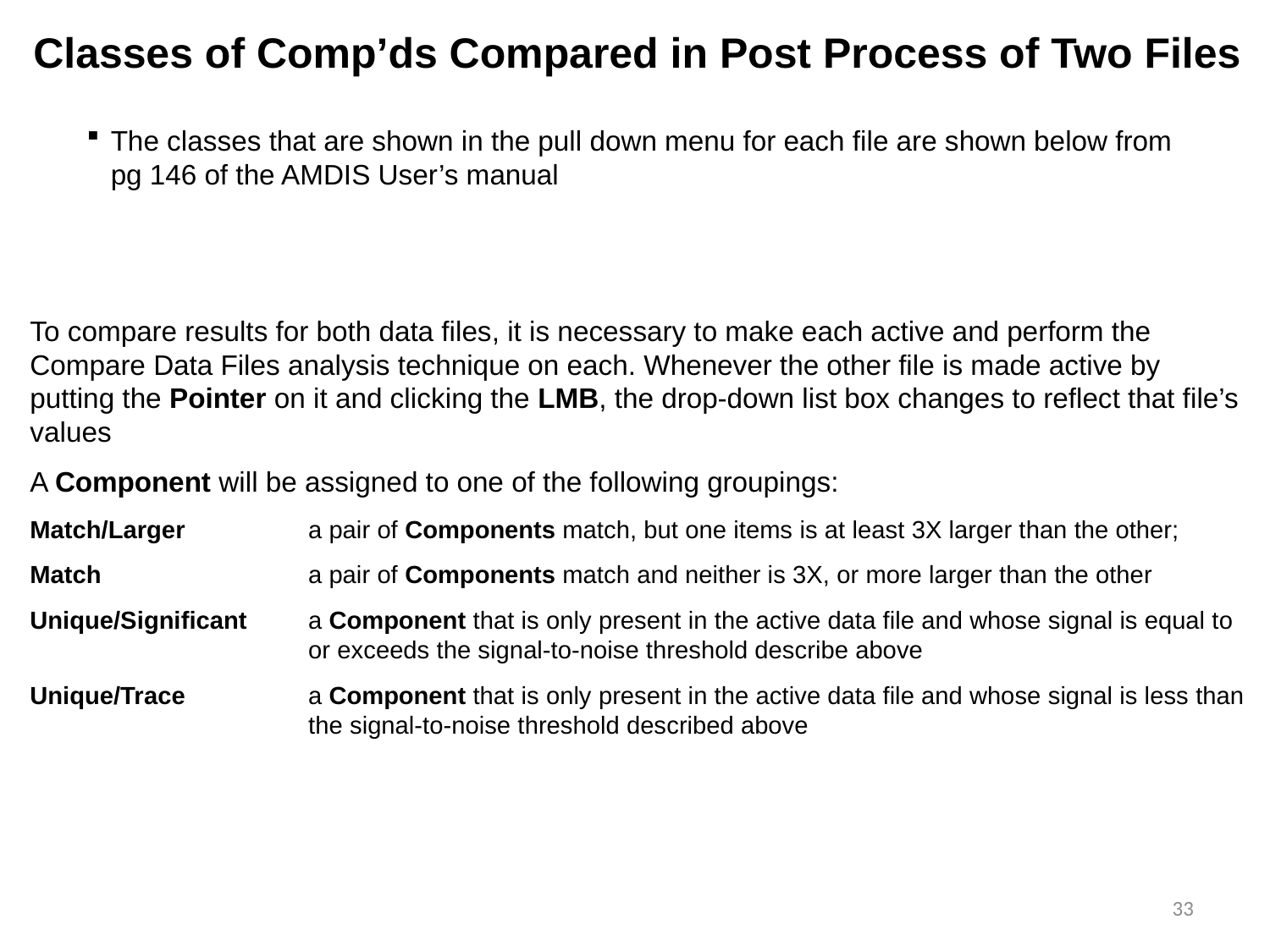

Classes of Comp’ds Compared in Post Process of Two Files
The classes that are shown in the pull down menu for each file are shown below from pg 146 of the AMDIS User’s manual
To compare results for both data files, it is necessary to make each active and perform the Compare Data Files analysis technique on each. Whenever the other file is made active by putting the Pointer on it and clicking the LMB, the drop-down list box changes to reflect that file’s values
A Component will be assigned to one of the following groupings:
Match/Larger	a pair of Components match, but one items is at least 3X larger than the other;
Match	a pair of Components match and neither is 3X, or more larger than the other
Unique/Significant	a Component that is only present in the active data file and whose signal is equal to 	or exceeds the signal-to-noise threshold describe above
Unique/Trace	a Component that is only present in the active data file and whose signal is less than 	the signal-to-noise threshold described above
33